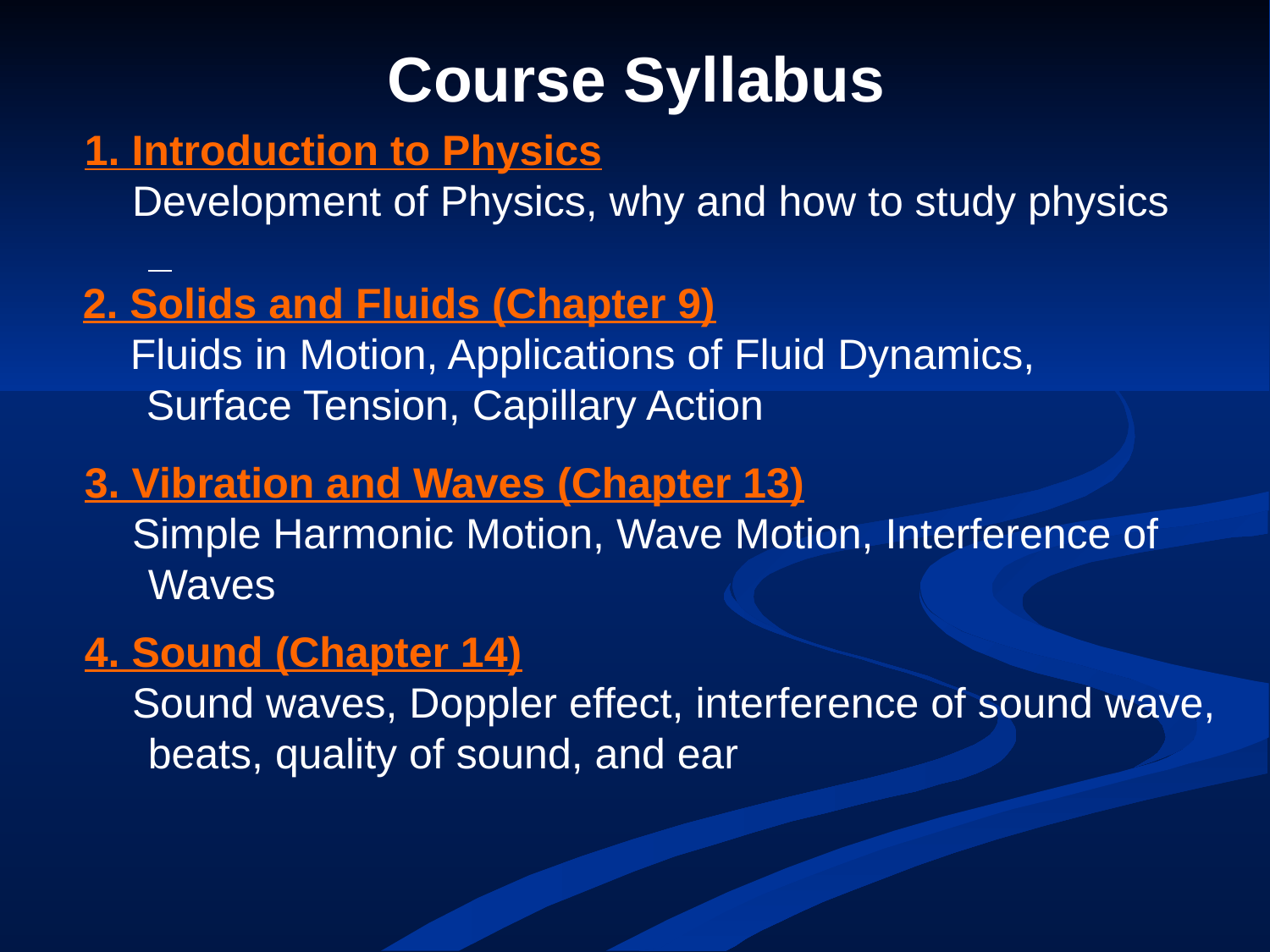

Course Syllabus
1. Introduction to Physics
    Development of Physics, why and how to study physics
2. Solids and Fluids (Chapter 9)
    Fluids in Motion, Applications of Fluid Dynamics, Surface Tension, Capillary Action
3. Vibration and Waves (Chapter 13)
    Simple Harmonic Motion, Wave Motion, Interference of Waves
4. Sound (Chapter 14)
    Sound waves, Doppler effect, interference of sound wave, beats, quality of sound, and ear